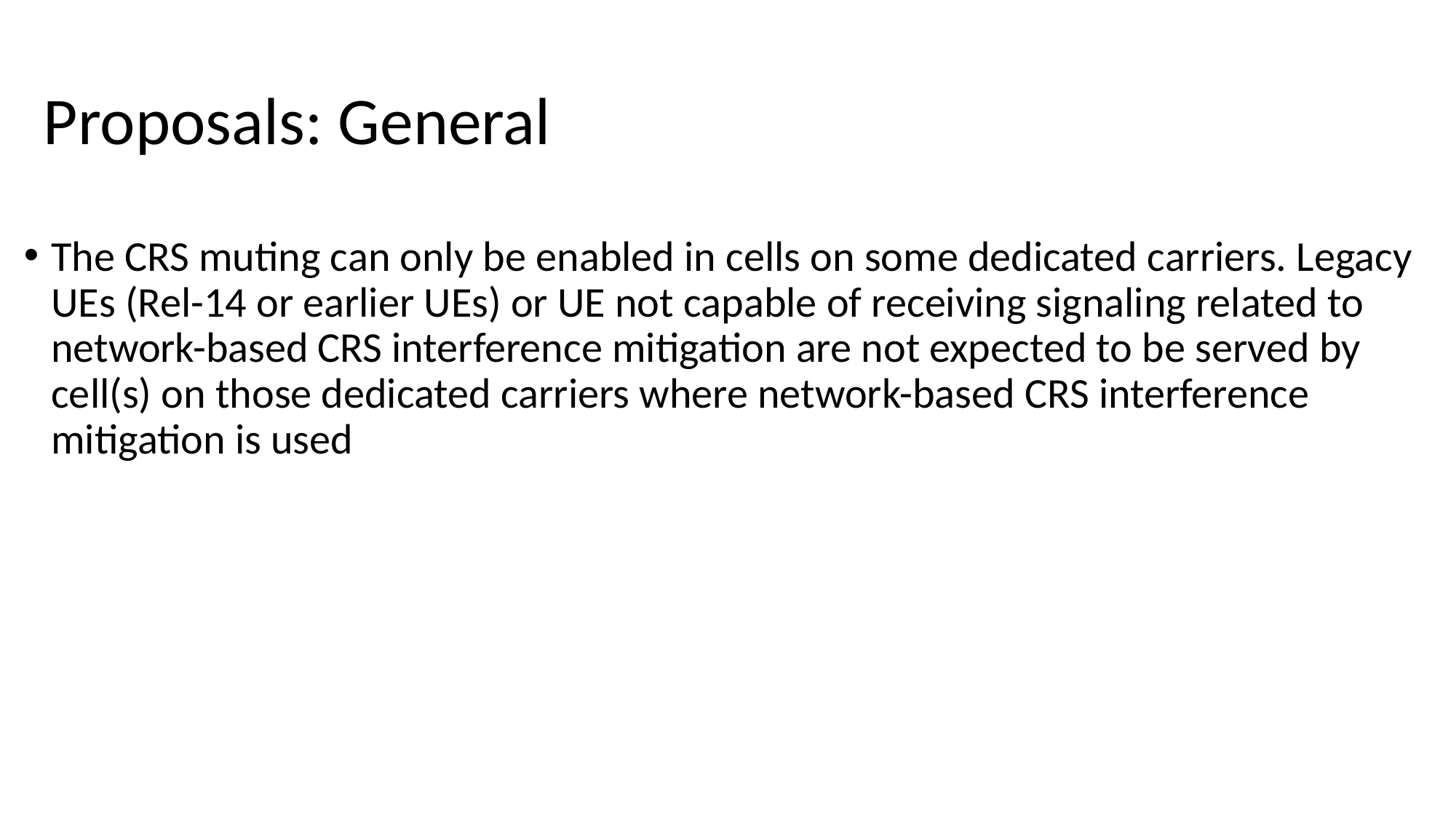

# Proposals: General
The CRS muting can only be enabled in cells on some dedicated carriers. Legacy UEs (Rel-14 or earlier UEs) or UE not capable of receiving signaling related to network-based CRS interference mitigation are not expected to be served by cell(s) on those dedicated carriers where network-based CRS interference mitigation is used